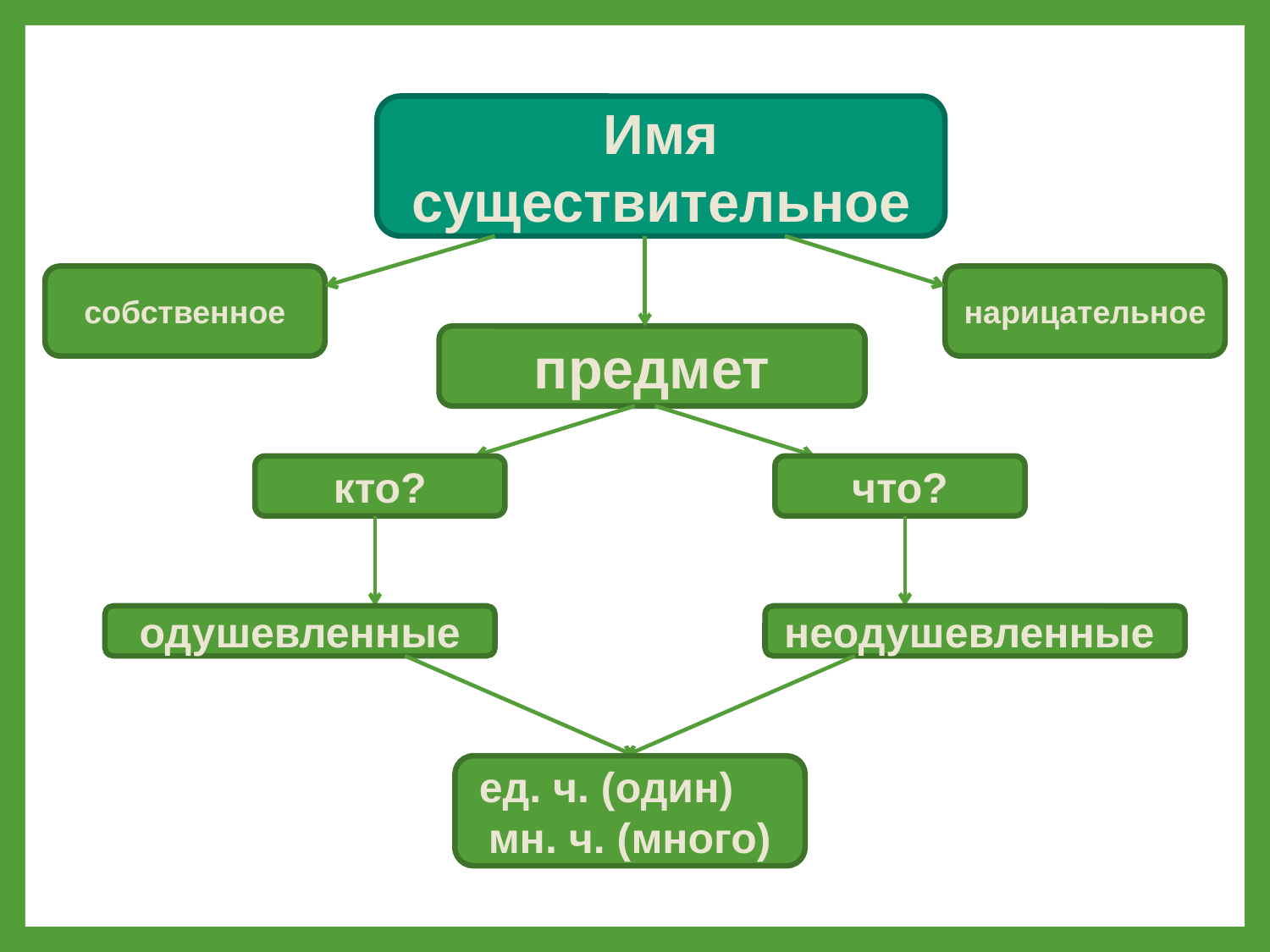

Имя существительное
собственное
нарицательное
предмет
кто?
что?
одушевленные
неодушевленные
ед. ч. (один)
мн. ч. (много)